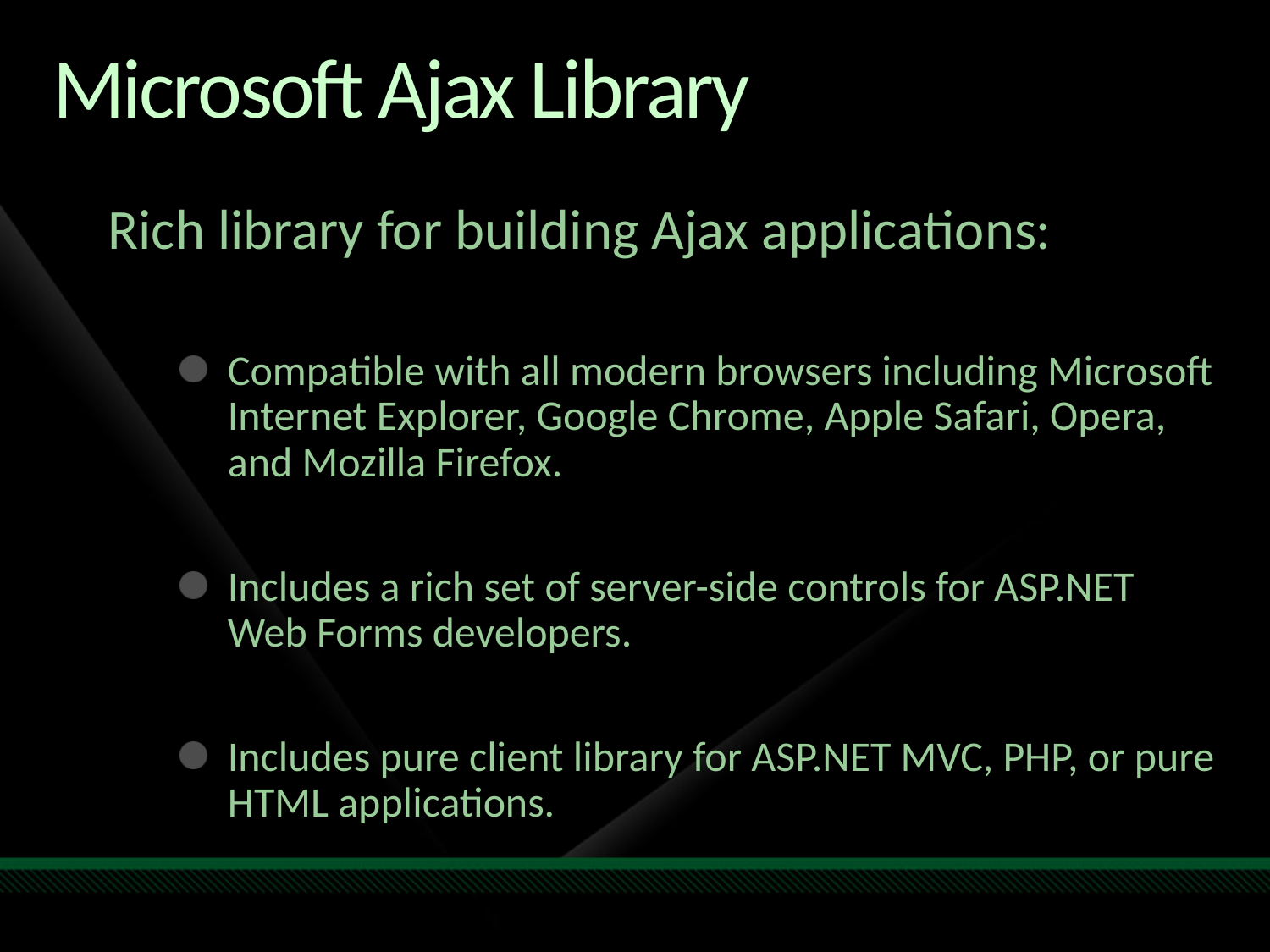

# Microsoft Ajax Library
	Rich library for building Ajax applications:

Compatible with all modern browsers including Microsoft Internet Explorer, Google Chrome, Apple Safari, Opera, and Mozilla Firefox.

Includes a rich set of server-side controls for ASP.NET Web Forms developers.

Includes pure client library for ASP.NET MVC, PHP, or pure HTML applications.